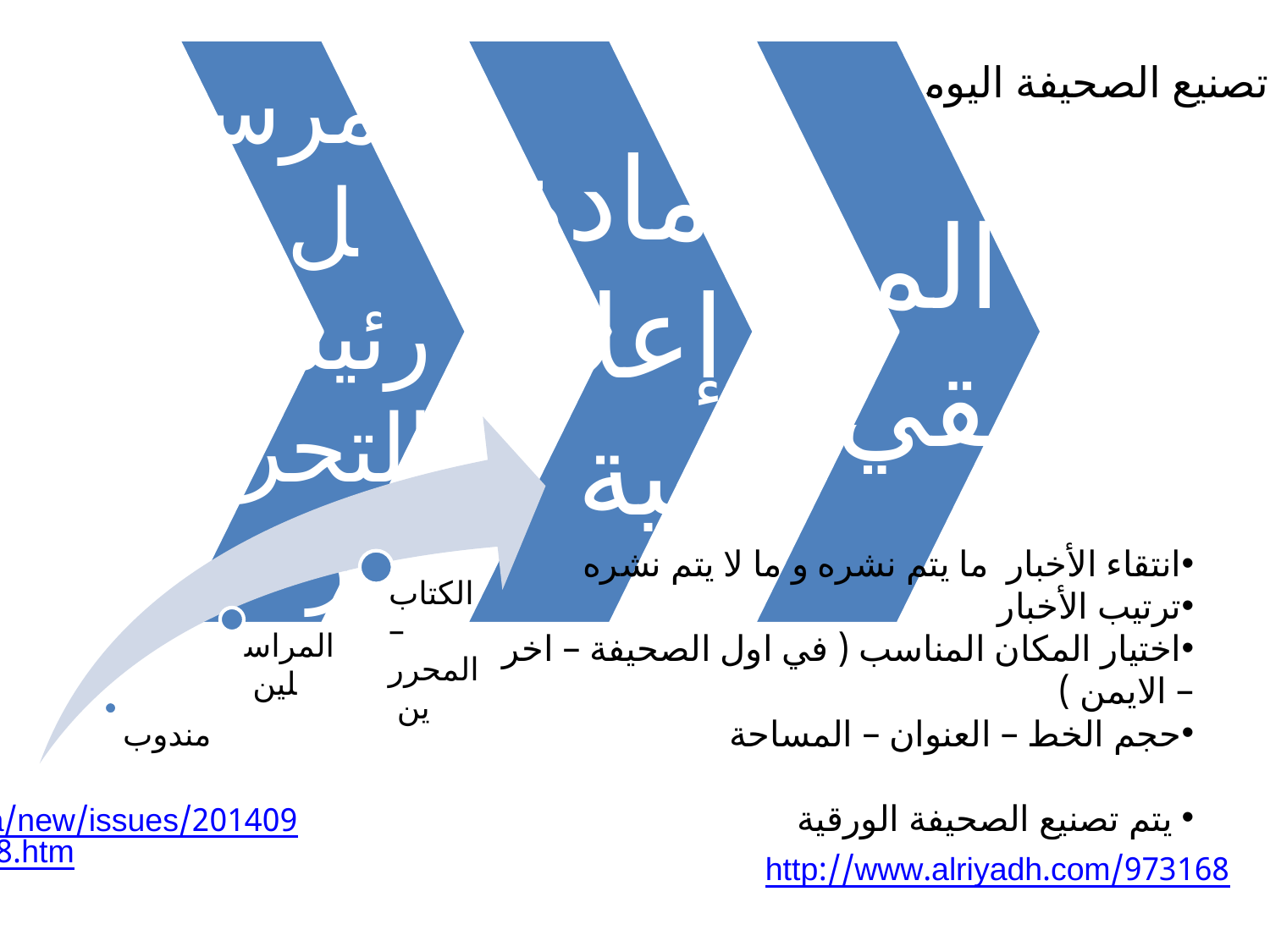

المتلقي
تصنيع الصحيفة اليومية :

مندوب
المراسلين
انتقاء الأخبار  ما يتم نشره و ما لا يتم نشره
ترتيب الأخبار
اختيار المكان المناسب ( في اول الصحيفة – اخر – الايمن )
حجم الخط – العنوان – المساحة

 يتم تصنيع الصحيفة الورقية
http://www.okaz.com.sa/new/issues/20140910/Con20140910722298.htm

http://www.alriyadh.com/973168